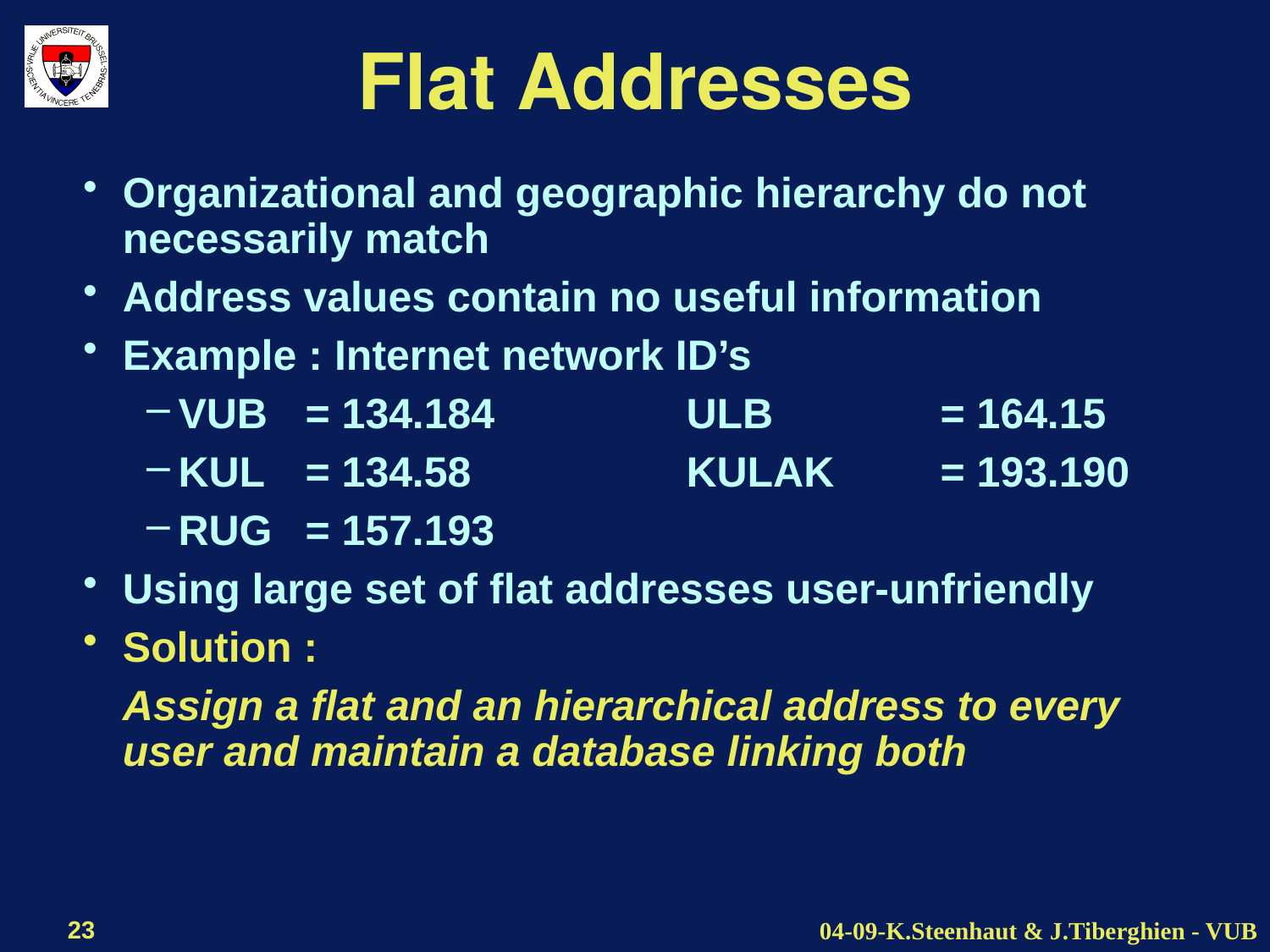

# Flat Addresses
Organizational and geographic hierarchy do not necessarily match
Address values contain no useful information
Example : Internet network ID’s
VUB 	= 134.184		ULB 		= 164.15
KUL 	= 134.58 		KULAK	= 193.190
RUG 	= 157.193
Using large set of flat addresses user-unfriendly
Solution :
Assign a flat and an hierarchical address to every user and maintain a database linking both

23